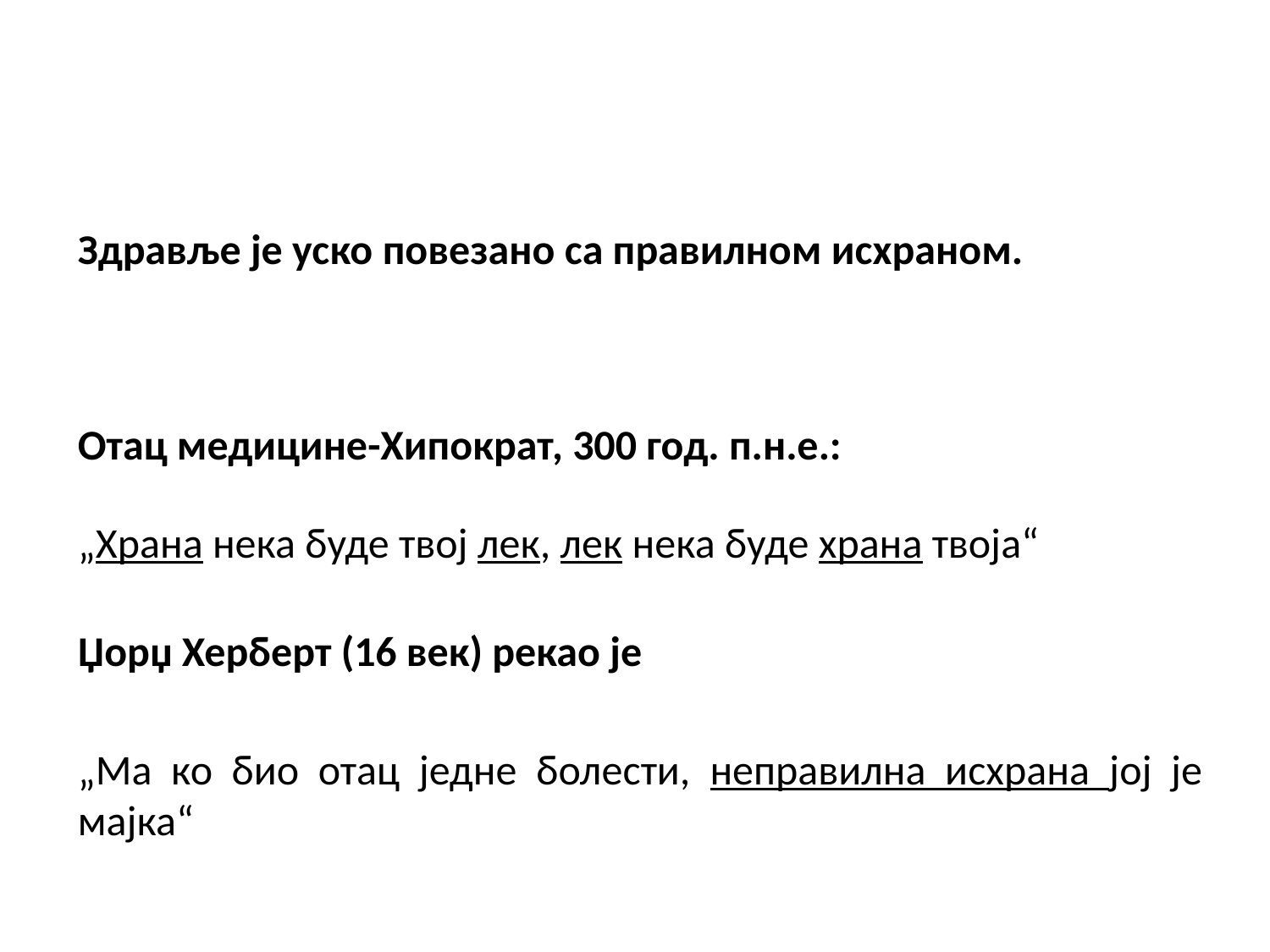

Здравље је уско повезано са правилном исхраном.

Отац медицине-Хипократ, 300 год. п.н.е.:

„Храна нека буде твој лек, лек нека буде храна твоја“

Џорџ Херберт (16 век) рекао је

„Ма ко био отац једне болести, неправилна исхрана јој је мајка“